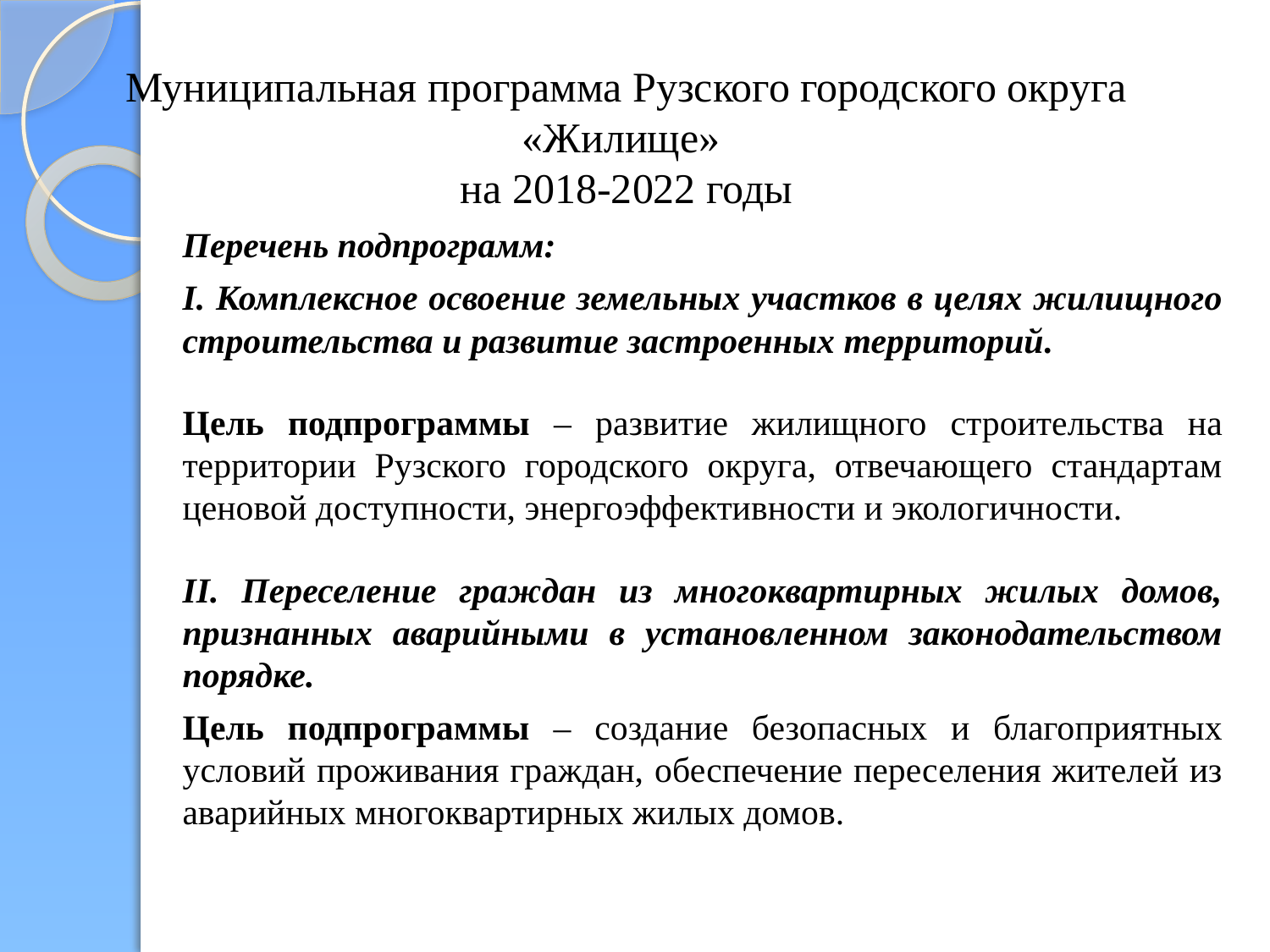

# Муниципальная программа Рузского городского округа «Жилище» на 2018-2022 годы
Перечень подпрограмм:
I. Комплексное освоение земельных участков в целях жилищного строительства и развитие застроенных территорий.

Цель подпрограммы – развитие жилищного строительства на территории Рузского городского округа, отвечающего стандартам ценовой доступности, энергоэффективности и экологичности.

II. Переселение граждан из многоквартирных жилых домов, признанных аварийными в установленном законодательством порядке.
Цель подпрограммы – создание безопасных и благоприятных условий проживания граждан, обеспечение переселения жителей из аварийных многоквартирных жилых домов.